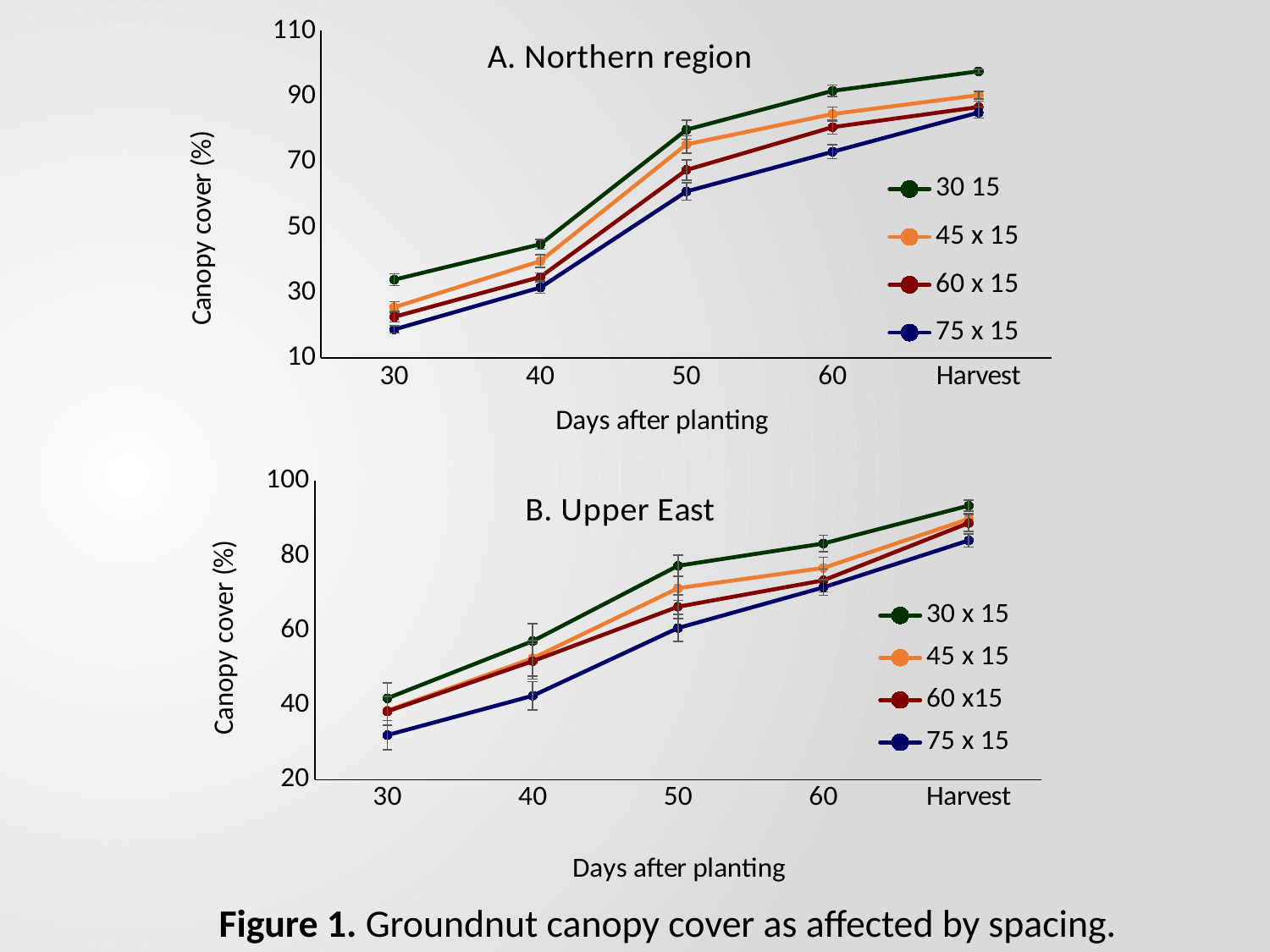

### Chart: A. Northern region

| Category | 30 15 | 45 x 15 | 60 x 15 | 75 x 15 |
|---|---|---|---|---|
| 30 | 33.958 | 25.521 | 22.604 | 18.75 |
| 40 | 44.792 | 39.646 | 34.792 | 31.563 |
| 50 | 79.792 | 75.313 | 67.5 | 60.938 |
| 60 | 91.667 | 84.583 | 80.583 | 73.063 |
| Harvest | 97.646 | 90.354 | 86.729 | 85.042 |

### Chart: B. Upper East

| Category | 30 x 15 | 45 x 15 | 60 x15 | 75 x 15 |
|---|---|---|---|---|
| 30 | 41.771 | 38.458 | 38.277 | 31.923 |
| 40 | 57.094 | 52.49 | 51.708 | 42.448 |
| 50 | 77.25 | 71.25 | 66.292 | 60.594 |
| 60 | 83.21 | 76.667 | 73.354 | 71.458 |
| Harvest | 93.344 | 89.76 | 88.708 | 84.031 |
Figure 1. Groundnut canopy cover as affected by spacing.